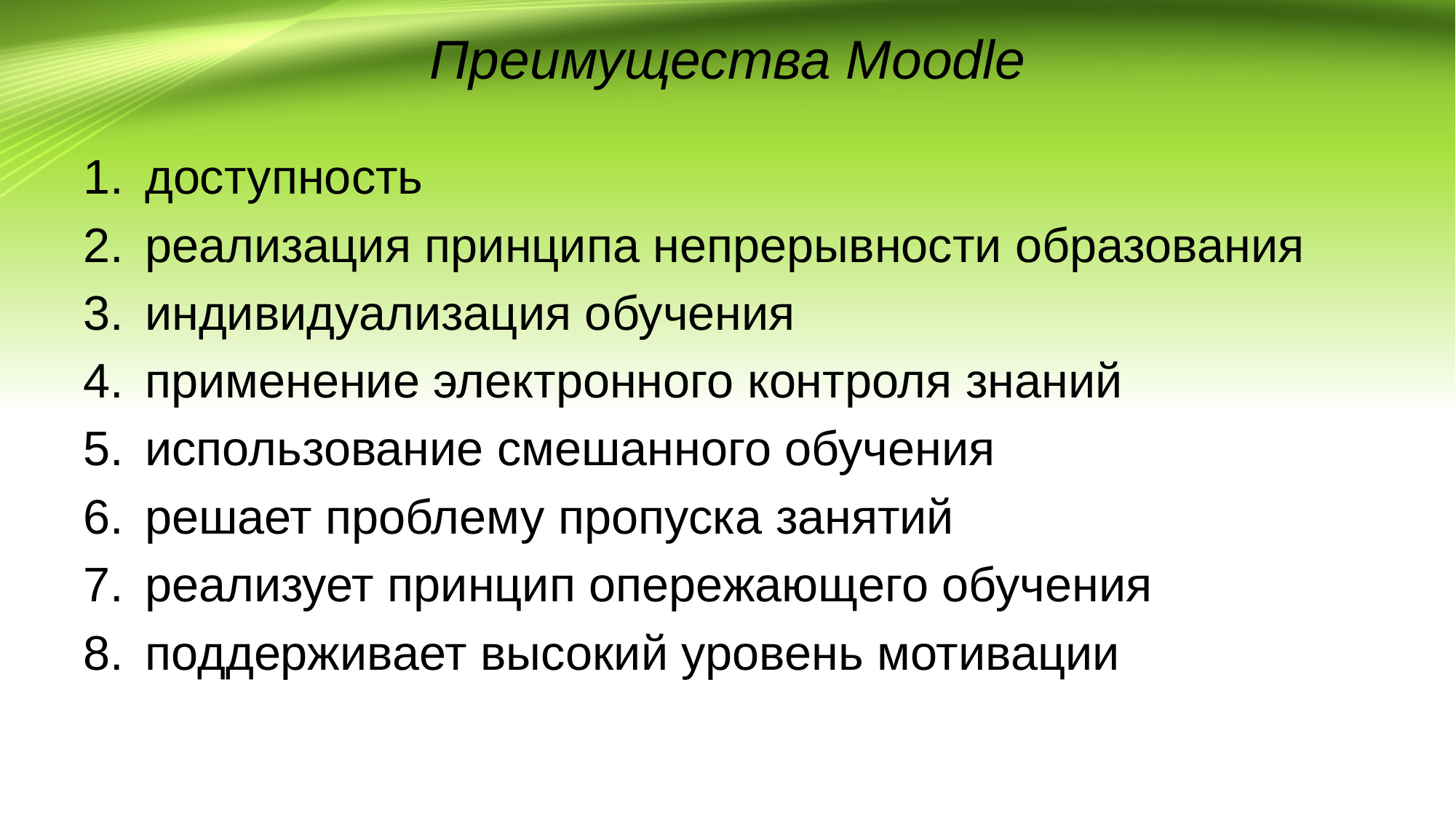

# Преимущества Moodle
доступность
реализация принципа непрерывности образования
индивидуализация обучения
применение электронного контроля знаний
использование смешанного обучения
решает проблему пропуска занятий
реализует принцип опережающего обучения
поддерживает высокий уровень мотивации